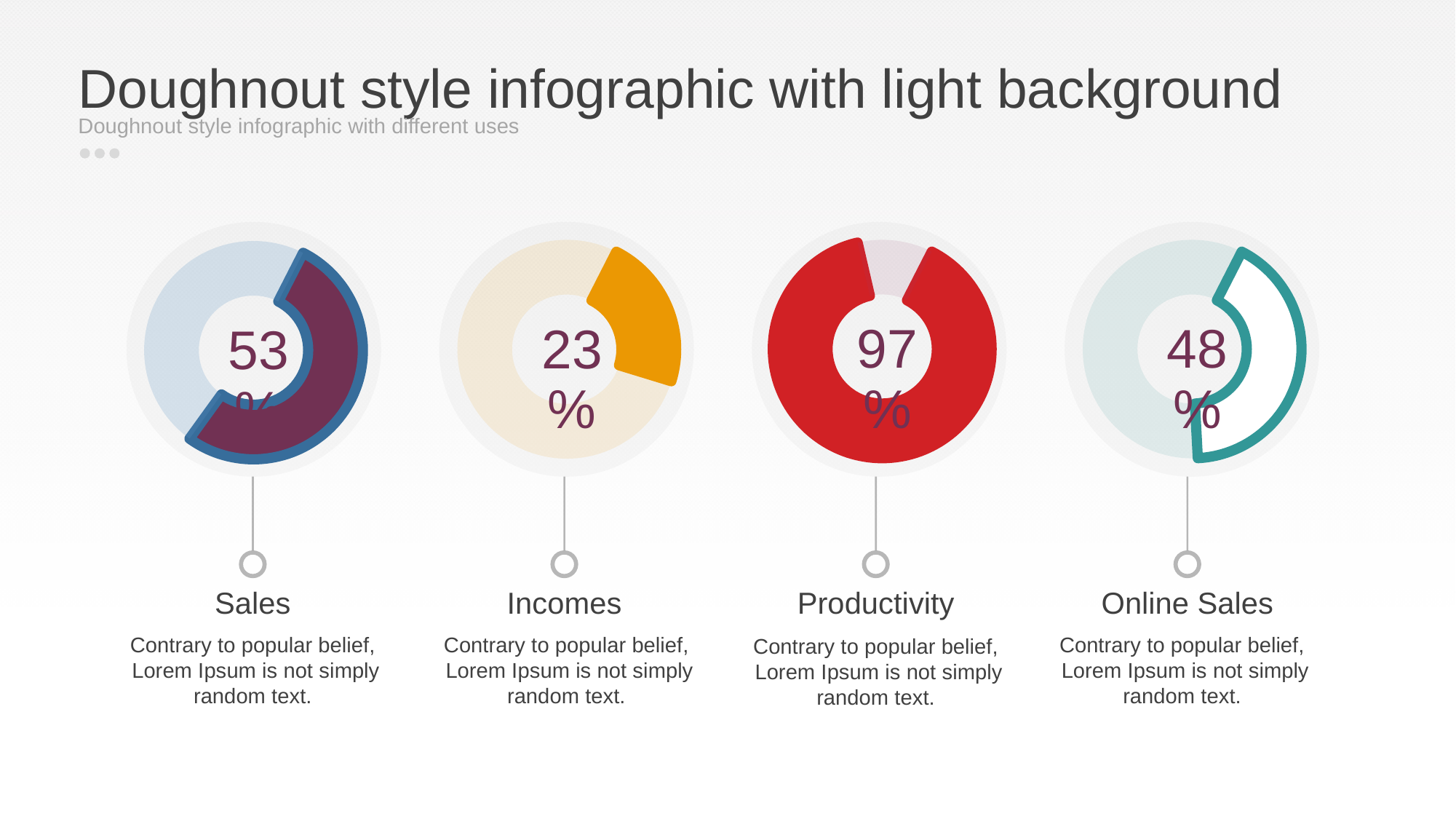

Doughnout style infographic with light background
Doughnout style infographic with different uses

### Chart

| Category | Sales |
|---|---|
| 1st Qtr | 2.0 |
| 2nd Qtr | 7.0 |

### Chart

| Category | Sales |
|---|---|
| 1st Qtr | 8.0 |
| 2nd Qtr | 1.0 |

### Chart

| Category | Sales |
|---|---|
| 1st Qtr | 5.0 |
| 2nd Qtr | 7.0 |

### Chart

| Category | Sales |
|---|---|
| 1st Qtr | 7.5 |
| 2nd Qtr | 6.8 |

Sales
Incomes
Productivity
Online Sales
Contrary to popular belief,
 Lorem Ipsum is not simply random text.

Contrary to popular belief,
 Lorem Ipsum is not simply random text.

Contrary to popular belief,
 Lorem Ipsum is not simply random text.

Contrary to popular belief,
 Lorem Ipsum is not simply random text.